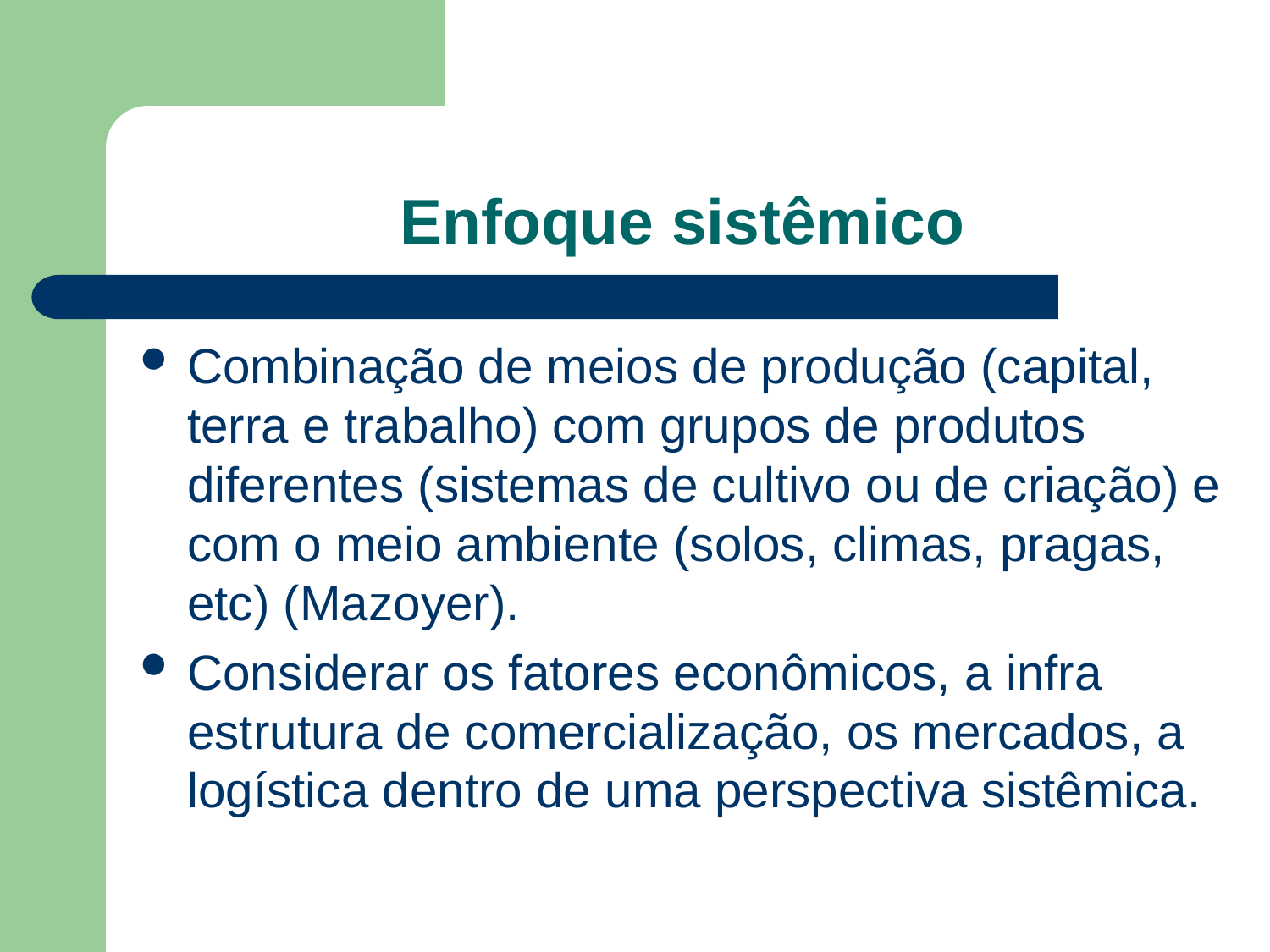

# Enfoque sistêmico
Combinação de meios de produção (capital, terra e trabalho) com grupos de produtos diferentes (sistemas de cultivo ou de criação) e com o meio ambiente (solos, climas, pragas, etc) (Mazoyer).
Considerar os fatores econômicos, a infra estrutura de comercialização, os mercados, a logística dentro de uma perspectiva sistêmica.